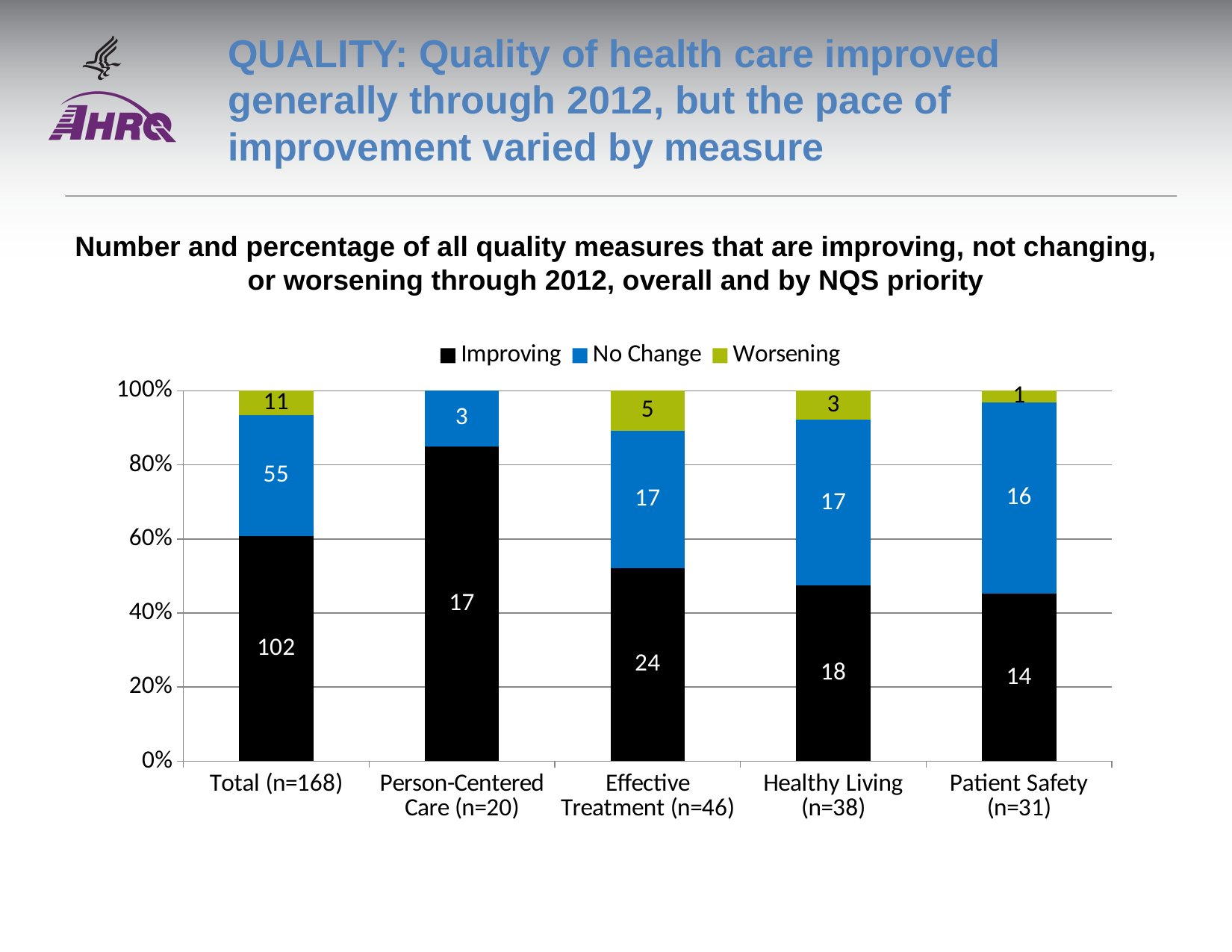

# QUALITY: Quality of health care improved generally through 2012, but the pace of improvement varied by measure
Number and percentage of all quality measures that are improving, not changing, or worsening through 2012, overall and by NQS priority

### Chart

| Category | Improving | No Change | Worsening |
|---|---|---|---|
| Total (n=168) | 102.0 | 55.0 | 11.0 |
| Person-Centered Care (n=20) | 17.0 | 3.0 | None |
| Effective Treatment (n=46) | 24.0 | 17.0 | 5.0 |
| Healthy Living (n=38) | 18.0 | 17.0 | 3.0 |
| Patient Safety (n=31) | 14.0 | 16.0 | 1.0 |